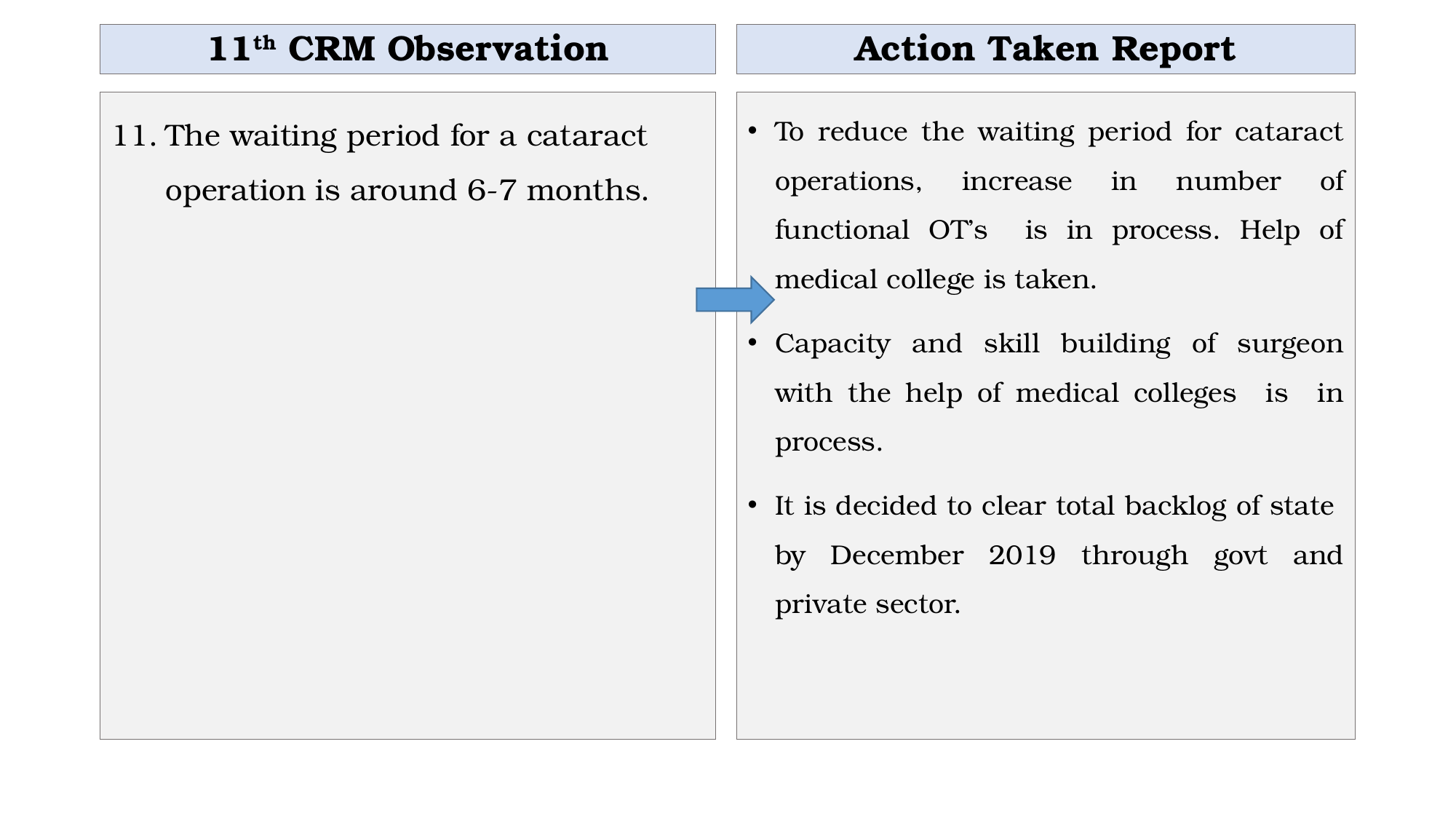

11th CRM Observation
Action Taken Report
The waiting period for a cataract operation is around 6-7 months.

To reduce the waiting period for cataract operations, increase in number of functional OT’s  is in process. Help of medical college is taken.
Capacity and skill building of surgeon with the help of medical colleges  is  in process.
It is decided to clear total backlog of state  by December 2019 through govt and private sector.